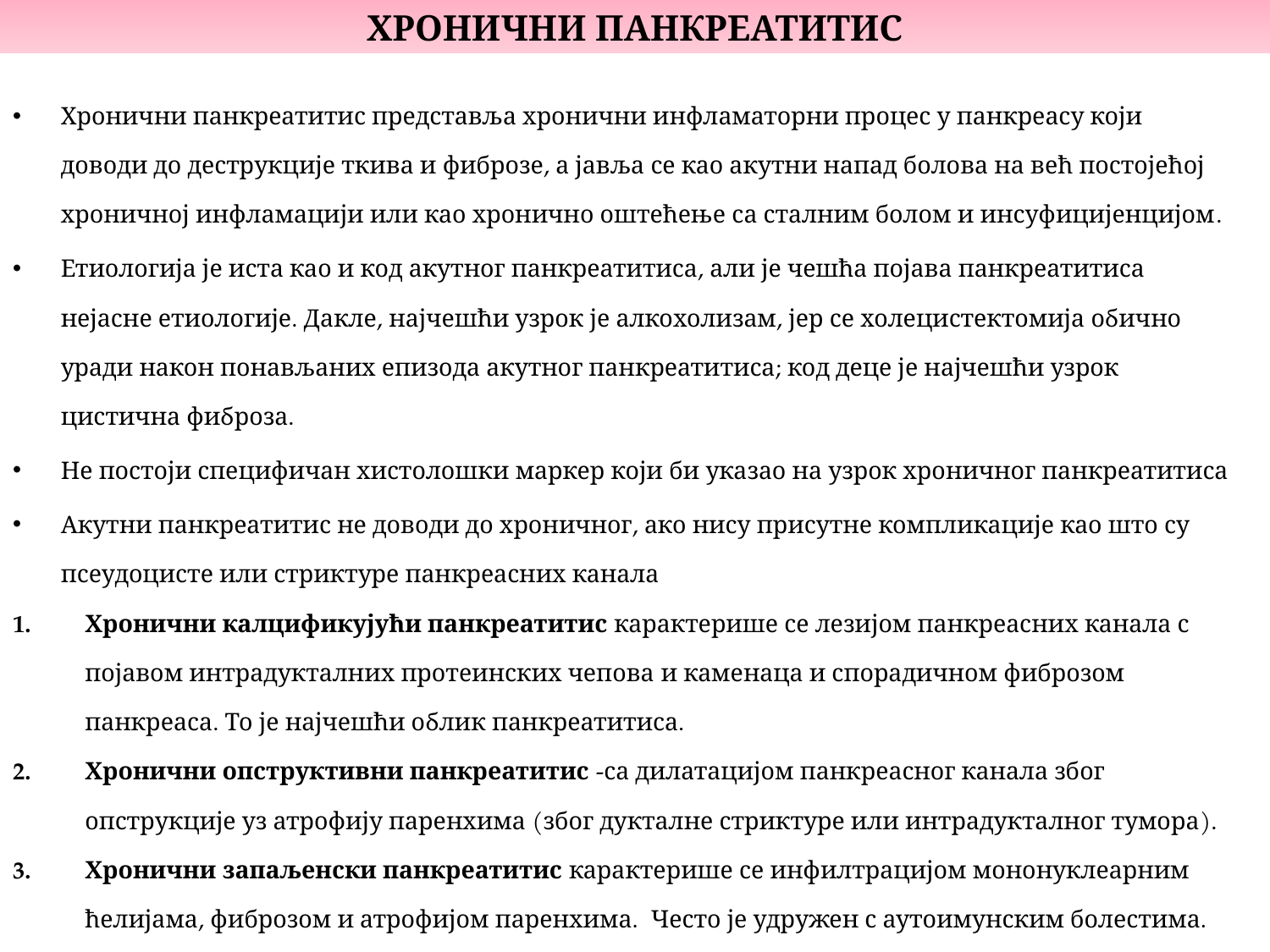

ХРОНИЧНИ ПАНКРЕАТИТИС
Хронични панкреатитис представља хронични инфламаторни процес у панкреасу који доводи до деструкције ткива и фиброзе, а јавља се као акутни напад болова на већ постојећој хроничној инфламацији или као хронично оштећење са сталним болом и инсуфицијенцијом.
Етиологија је иста као и код акутног панкреатитиса, али је чешћа појава панкреатитиса нејасне етиологије. Дакле, најчешћи узрок је алкохолизам, јер се холецистектомија обично уради након понављаних епизода акутног панкреатитиса; код деце је најчешћи узрок цистична фиброза.
Не постоји специфичан хистолошки маркер који би указао на узрок хроничног панкреатитиса
Акутни панкреатитис не доводи до хроничног, ако нису присутне компликације као што су псеудоцисте или стриктуре панкреасних канала
Хронични калцификујући панкреатитис карактерише се лезијом панкреасних канала с појавом интрадукталних протеинских чепова и каменаца и спорадичном фиброзом панкреаса. То је најчешћи облик панкреатитиса.
Хронични опструктивни панкреатитис -са дилатацијом панкреасног канала због опструкције уз атрофију паренхима (због дукталне стриктуре или интрадукталног тумора).
Хронични запаљенски панкреатитис карактерише се инфилтрацијом мононуклеарним ћелијама, фиброзом и атрофијом паренхима.  Често је удружен с аутоимунским болестима.